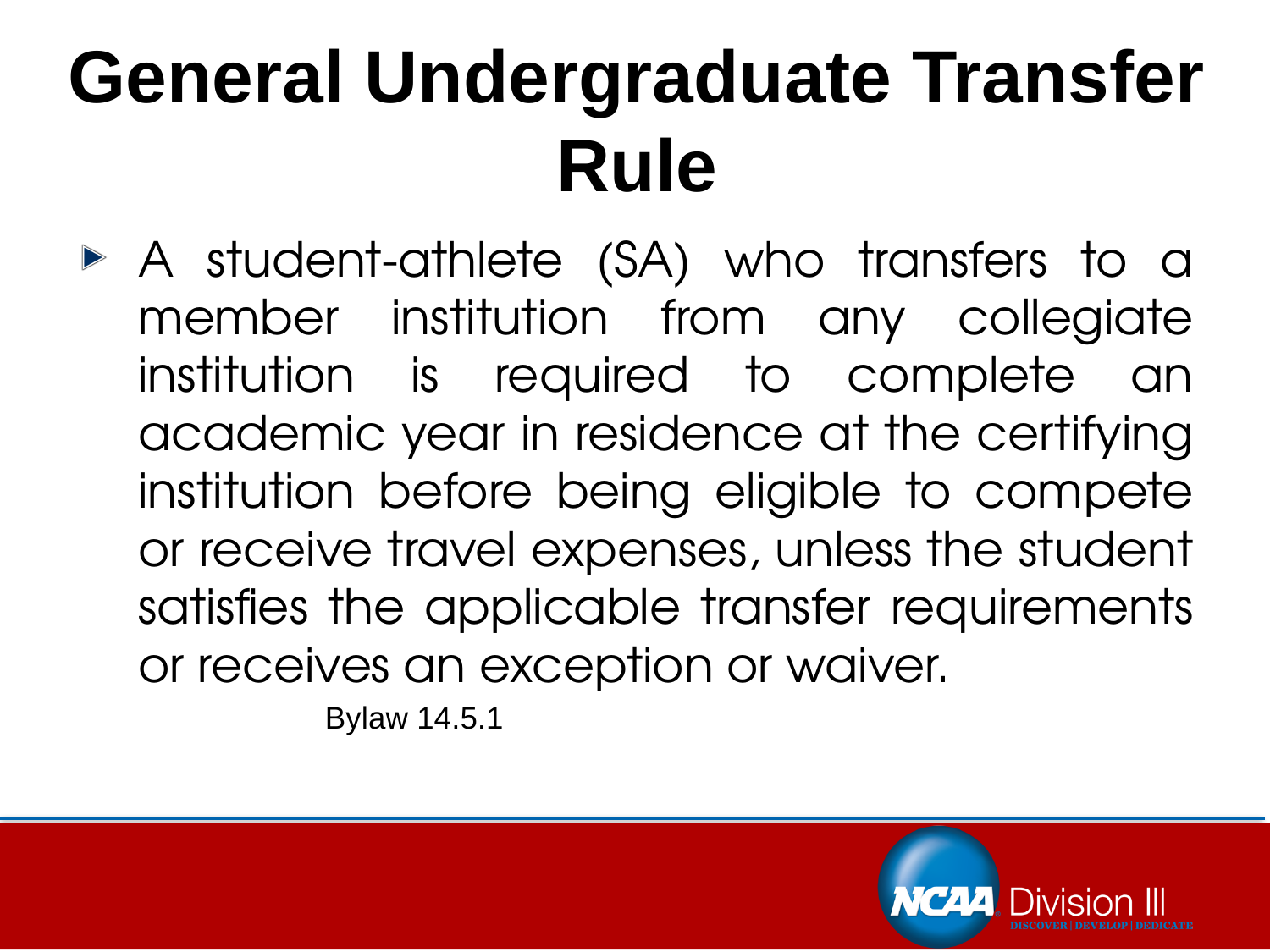

# General Undergraduate Transfer Rule
A student-athlete (SA) who transfers to a member institution from any collegiate institution is required to complete an academic year in residence at the certifying institution before being eligible to compete or receive travel expenses, unless the student satisfies the applicable transfer requirements or receives an exception or waiver.
										Bylaw 14.5.1